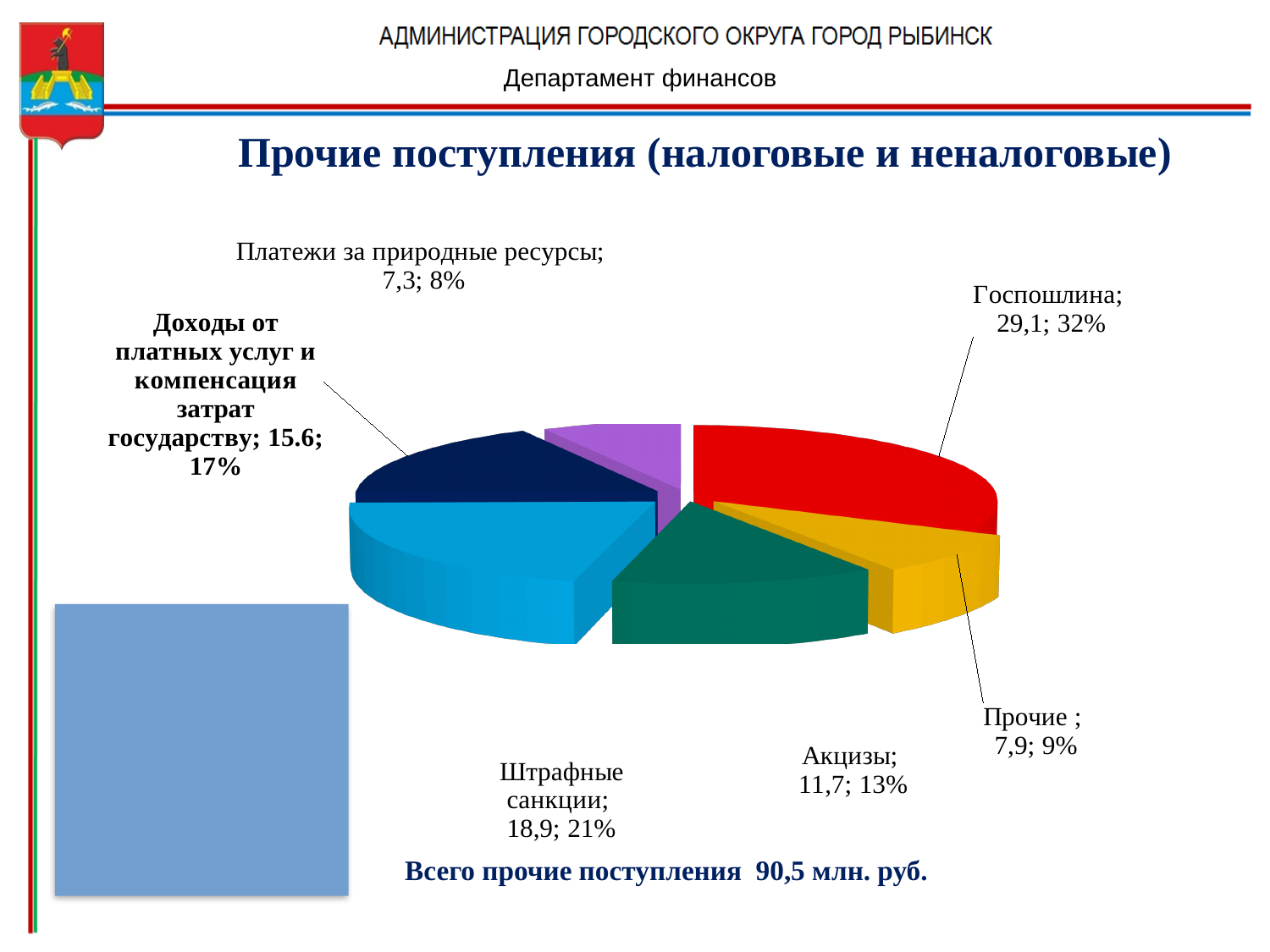

Департамент финансов
# Прочие поступления (налоговые и неналоговые)

[unsupported chart]

Всего прочие поступления  90,5 млн. руб.